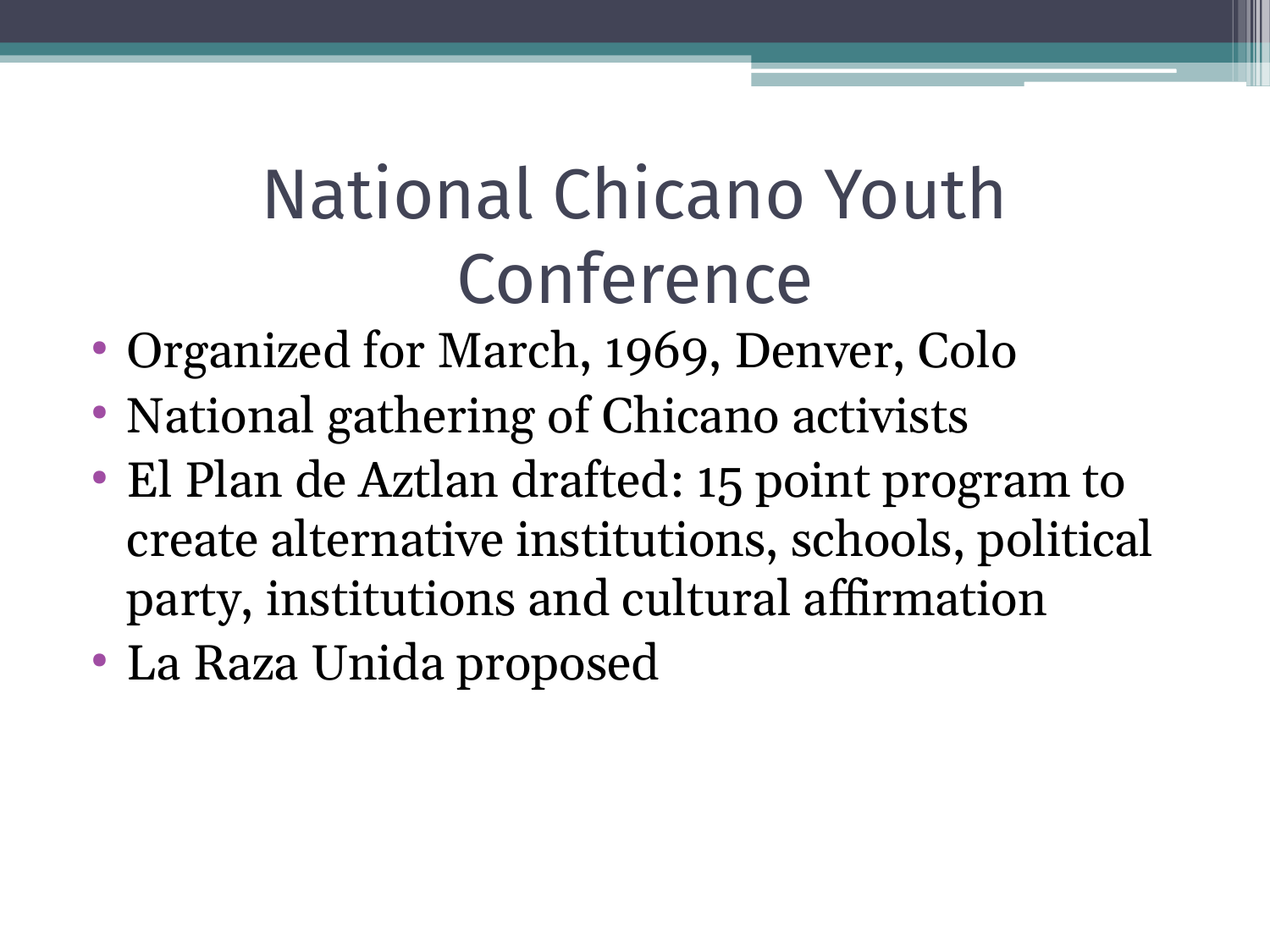

# National Chicano Youth Conference
Organized for March, 1969, Denver, Colo
National gathering of Chicano activists
El Plan de Aztlan drafted: 15 point program to create alternative institutions, schools, political party, institutions and cultural affirmation
La Raza Unida proposed